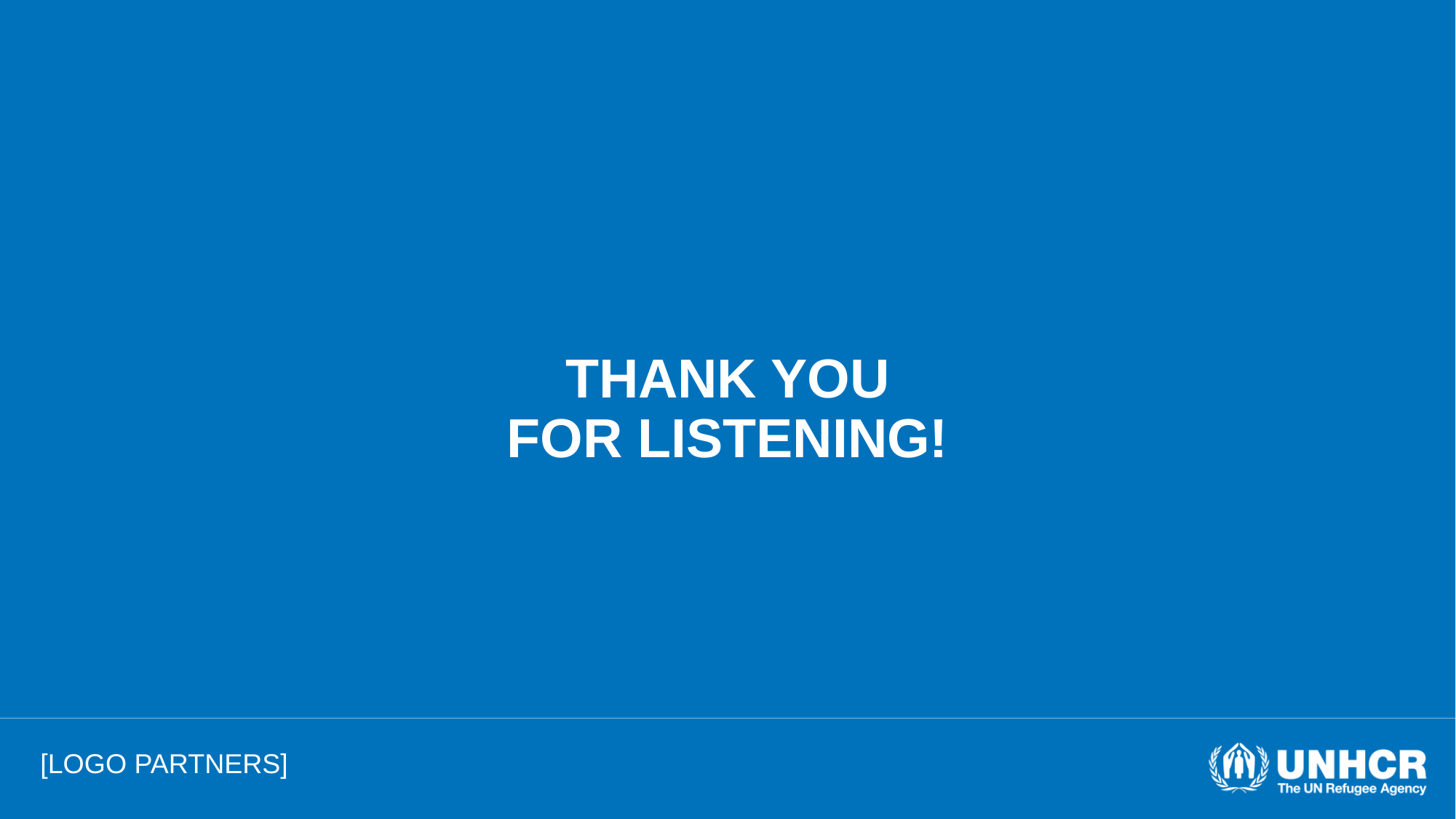

# THANK YOU FOR LISTENING!
[LOGO PARTNERS]